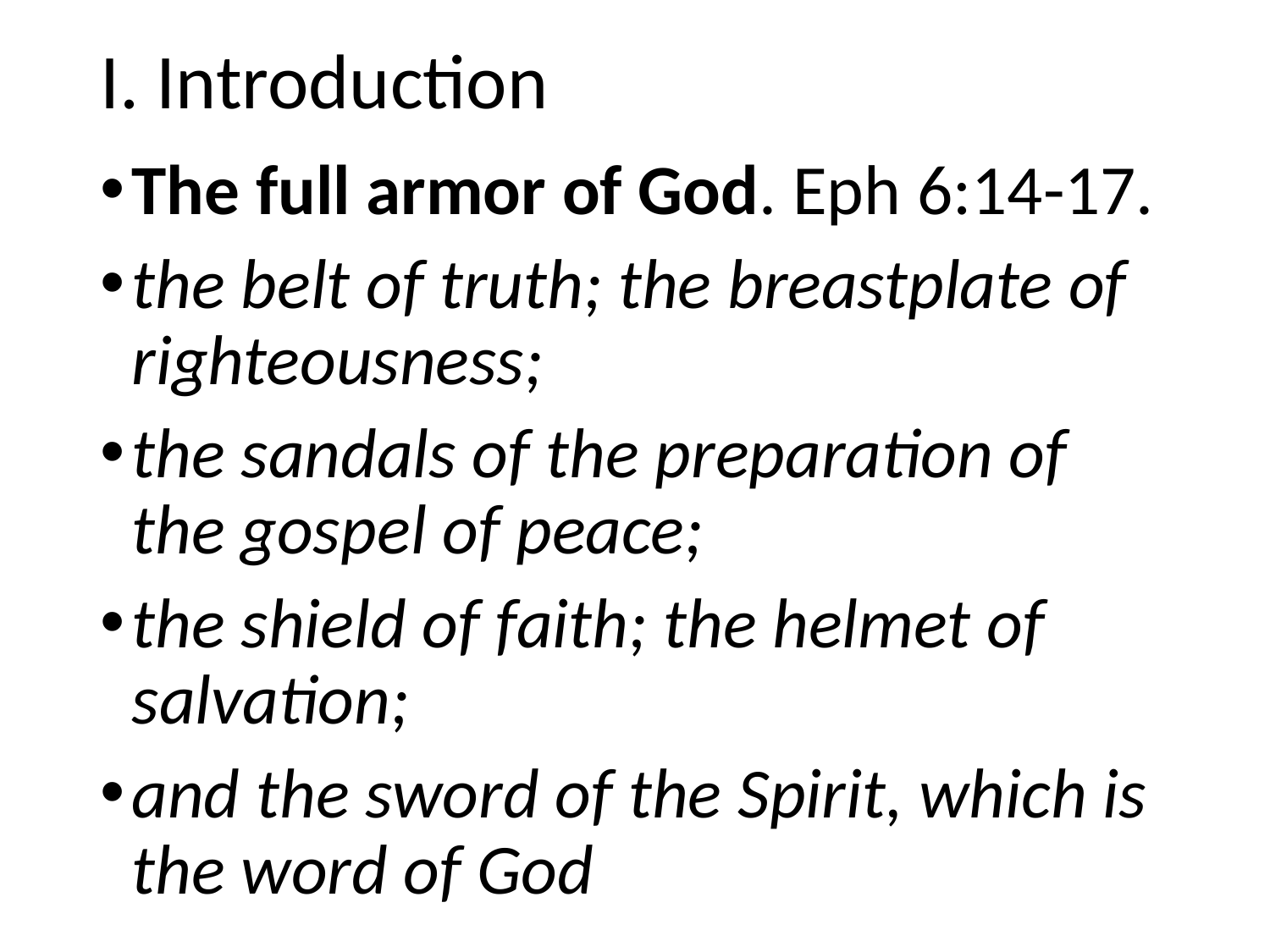

# I. Introduction
The full armor of God. Eph 6:14-17.
the belt of truth; the breastplate of righteousness;
the sandals of the preparation of the gospel of peace;
the shield of faith; the helmet of salvation;
and the sword of the Spirit, which is the word of God